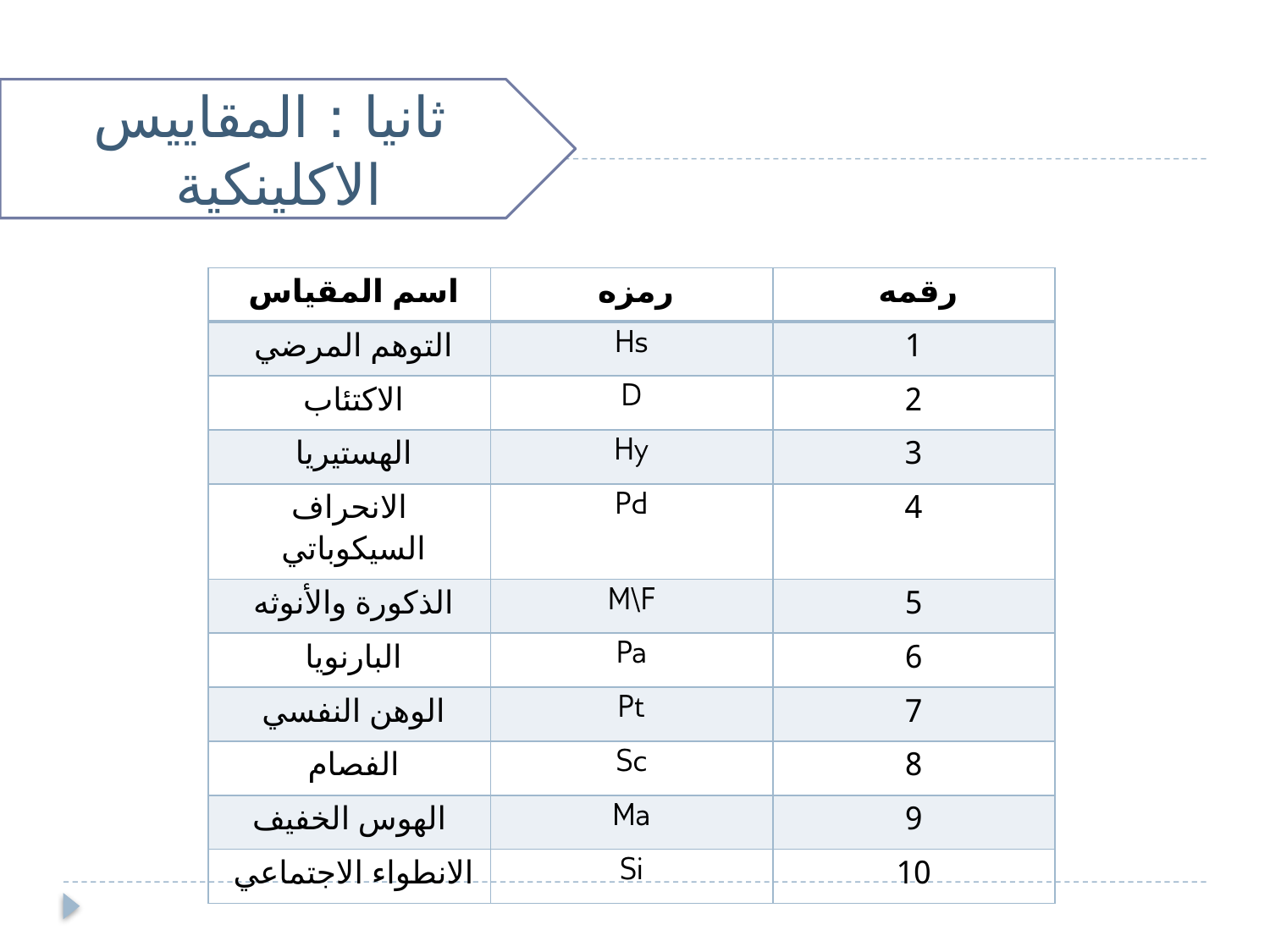

ثانيا : المقاييس الاكلينكية

| اسم المقياس | رمزه | رقمه |
| --- | --- | --- |
| التوهم المرضي | Hs | 1 |
| الاكتئاب | D | 2 |
| الهستيريا | Hy | 3 |
| الانحراف السيكوباتي | Pd | 4 |
| الذكورة والأنوثه | M\F | 5 |
| البارنويا | Pa | 6 |
| الوهن النفسي | Pt | 7 |
| الفصام | Sc | 8 |
| الهوس الخفيف | Ma | 9 |
| الانطواء الاجتماعي | Si | 10 |